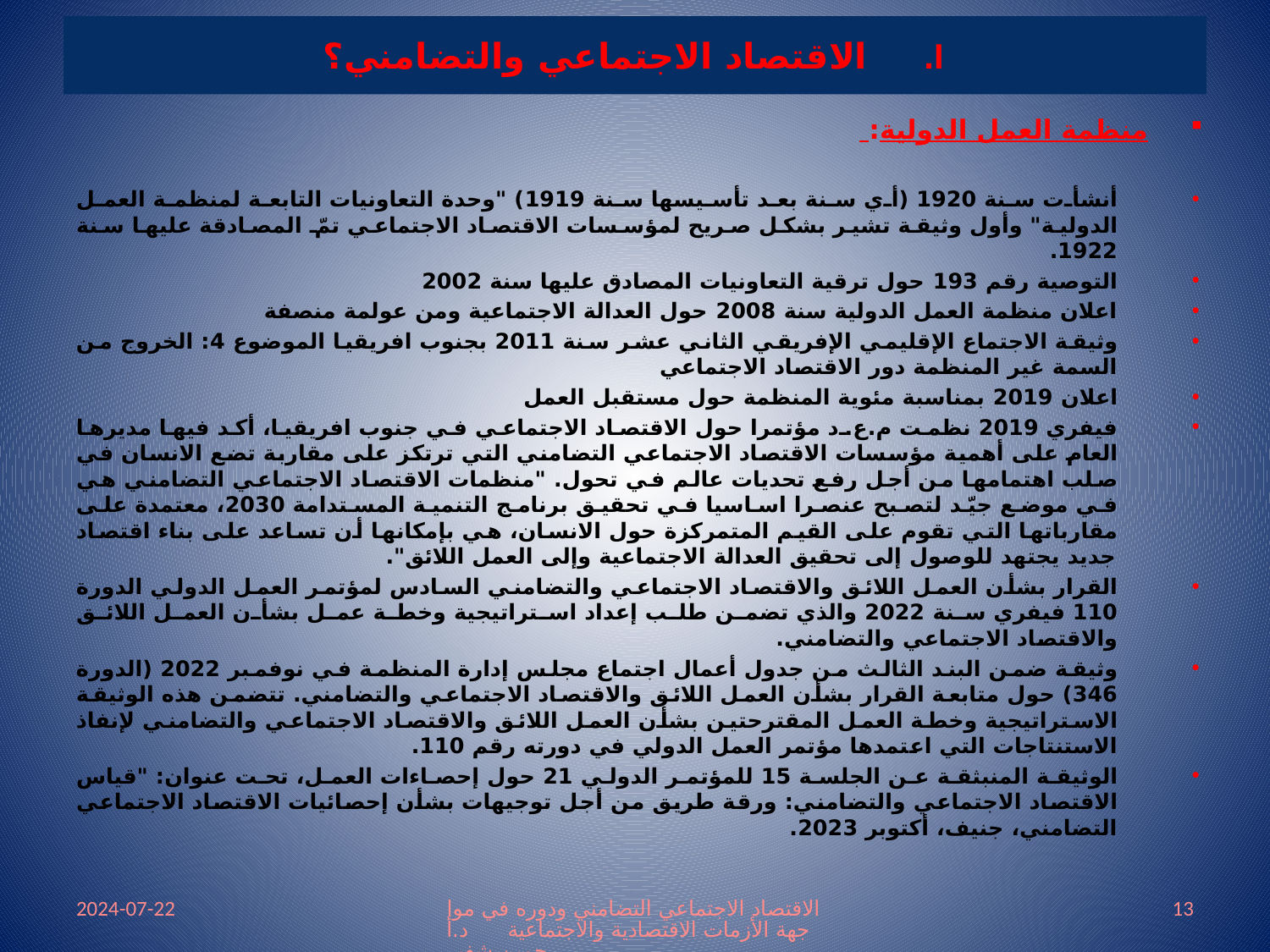

# الاقتصاد الاجتماعي والتضامني؟
منظمة العمل الدولية:

أنشأت سنة 1920 (أي سنة بعد تأسيسها سنة 1919) "وحدة التعاونيات التابعة لمنظمة العمل الدولية" وأول وثيقة تشير بشكل صريح لمؤسسات الاقتصاد الاجتماعي تمّ المصادقة عليها سنة 1922.
التوصية رقم 193 حول ترقية التعاونيات المصادق عليها سنة 2002
اعلان منظمة العمل الدولية سنة 2008 حول العدالة الاجتماعية ومن عولمة منصفة
وثيقة الاجتماع الإقليمي الإفريقي الثاني عشر سنة 2011 بجنوب افريقيا الموضوع 4: الخروج من السمة غير المنظمة دور الاقتصاد الاجتماعي
اعلان 2019 بمناسبة مئوية المنظمة حول مستقبل العمل
فيفري 2019 نظمت م.ع.د مؤتمرا حول الاقتصاد الاجتماعي في جنوب افريقيا، أكد فيها مديرها العام على أهمية مؤسسات الاقتصاد الاجتماعي التضامني التي ترتكز على مقاربة تضع الانسان في صلب اهتمامها من أجل رفع تحديات عالم في تحول. "منظمات الاقتصاد الاجتماعي التضامني هي في موضع جيّد لتصبح عنصرا اساسيا في تحقيق برنامج التنمية المستدامة 2030، معتمدة على مقارباتها التي تقوم على القيم المتمركزة حول الانسان، هي بإمكانها أن تساعد على بناء اقتصاد جديد يجتهد للوصول إلى تحقيق العدالة الاجتماعية وإلى العمل اللائق".
القرار بشأن العمل اللائق والاقتصاد الاجتماعي والتضامني السادس لمؤتمر العمل الدولي الدورة 110 فيفري سنة 2022 والذي تضمن طلب إعداد استراتيجية وخطة عمل بشأن العمل اللائق والاقتصاد الاجتماعي والتضامني.
وثيقة ضمن البند الثالث من جدول أعمال اجتماع مجلس إدارة المنظمة في نوفمبر 2022 (الدورة 346) حول متابعة القرار بشأن العمل اللائق والاقتصاد الاجتماعي والتضامني. تتضمن هذه الوثيقة الاستراتيجية وخطة العمل المقترحتين بشأن العمل اللائق والاقتصاد الاجتماعي والتضامني لإنفاذ الاستنتاجات التي اعتمدها مؤتمر العمل الدولي في دورته رقم 110.
الوثيقة المنبثقة عن الجلسة 15 للمؤتمر الدولي 21 حول إحصاءات العمل، تحت عنوان: "قياس الاقتصاد الاجتماعي والتضامني: ورقة طريق من أجل توجيهات بشأن إحصائيات الاقتصاد الاجتماعي التضامني، جنيف، أكتوبر 2023.

2024-07-22
الاقتصاد الاجتماعي التضامني ودوره في مواجهة الأزمات الاقتصادية والاجتماعية      د.أحمين شفير
13